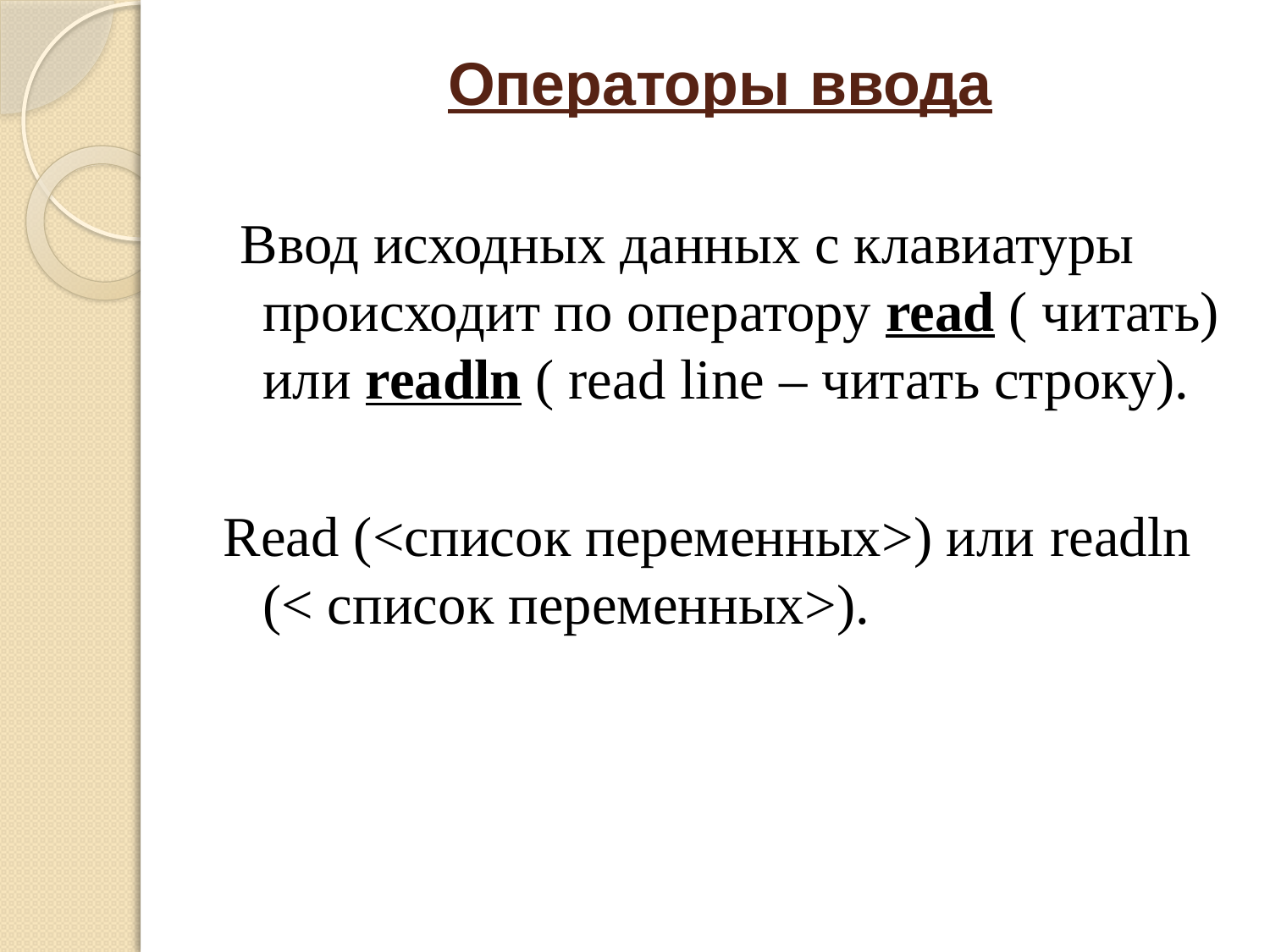

# Операторы ввода
 Ввод исходных данных с клавиатуры происходит по оператору read ( читать) или readln ( read line – читать строку).

Read (<список переменных>) или readln (< список переменных>).